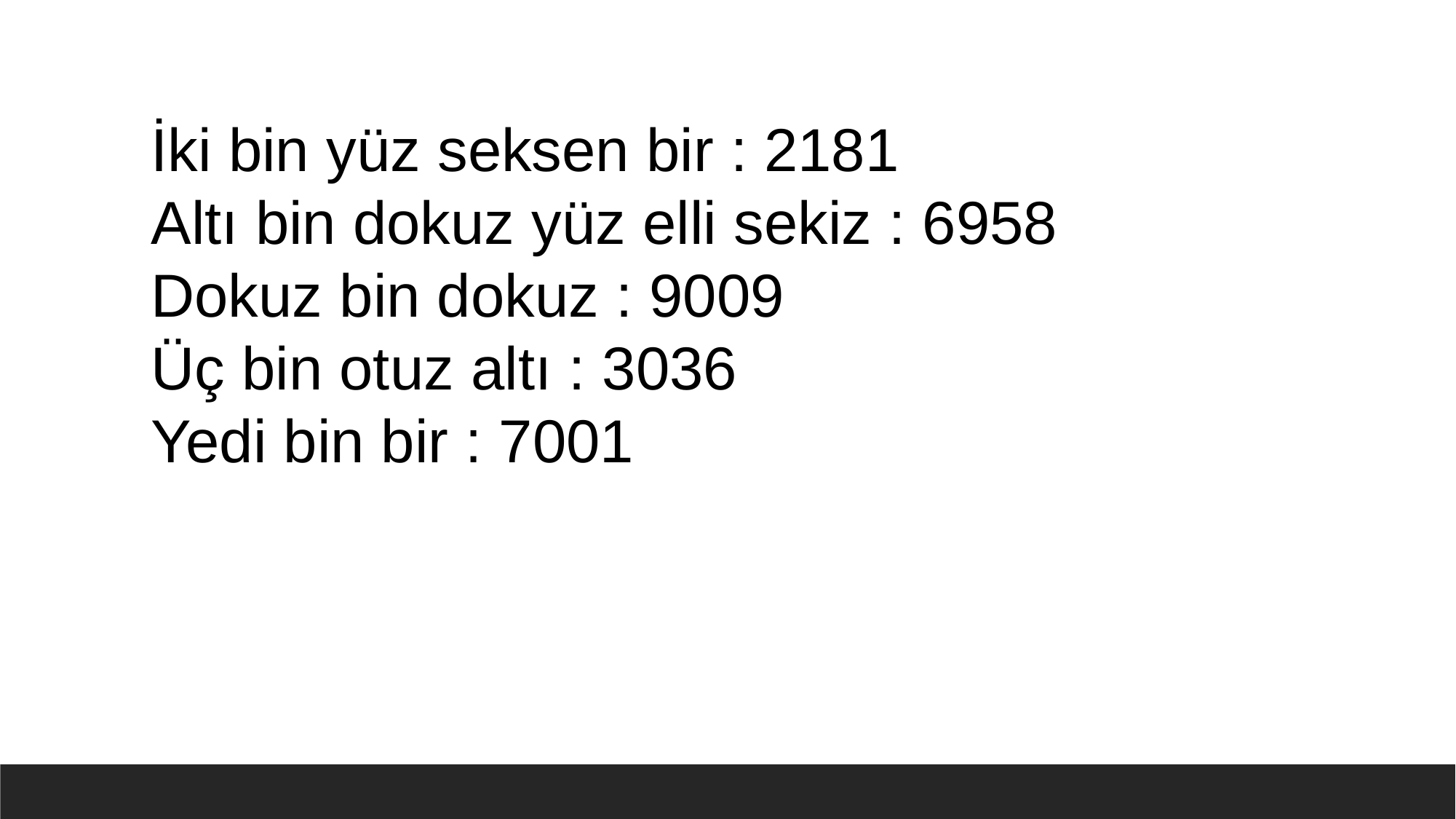

İki bin yüz seksen bir : 2181
Altı bin dokuz yüz elli sekiz : 6958
Dokuz bin dokuz : 9009
Üç bin otuz altı : 3036
Yedi bin bir : 7001